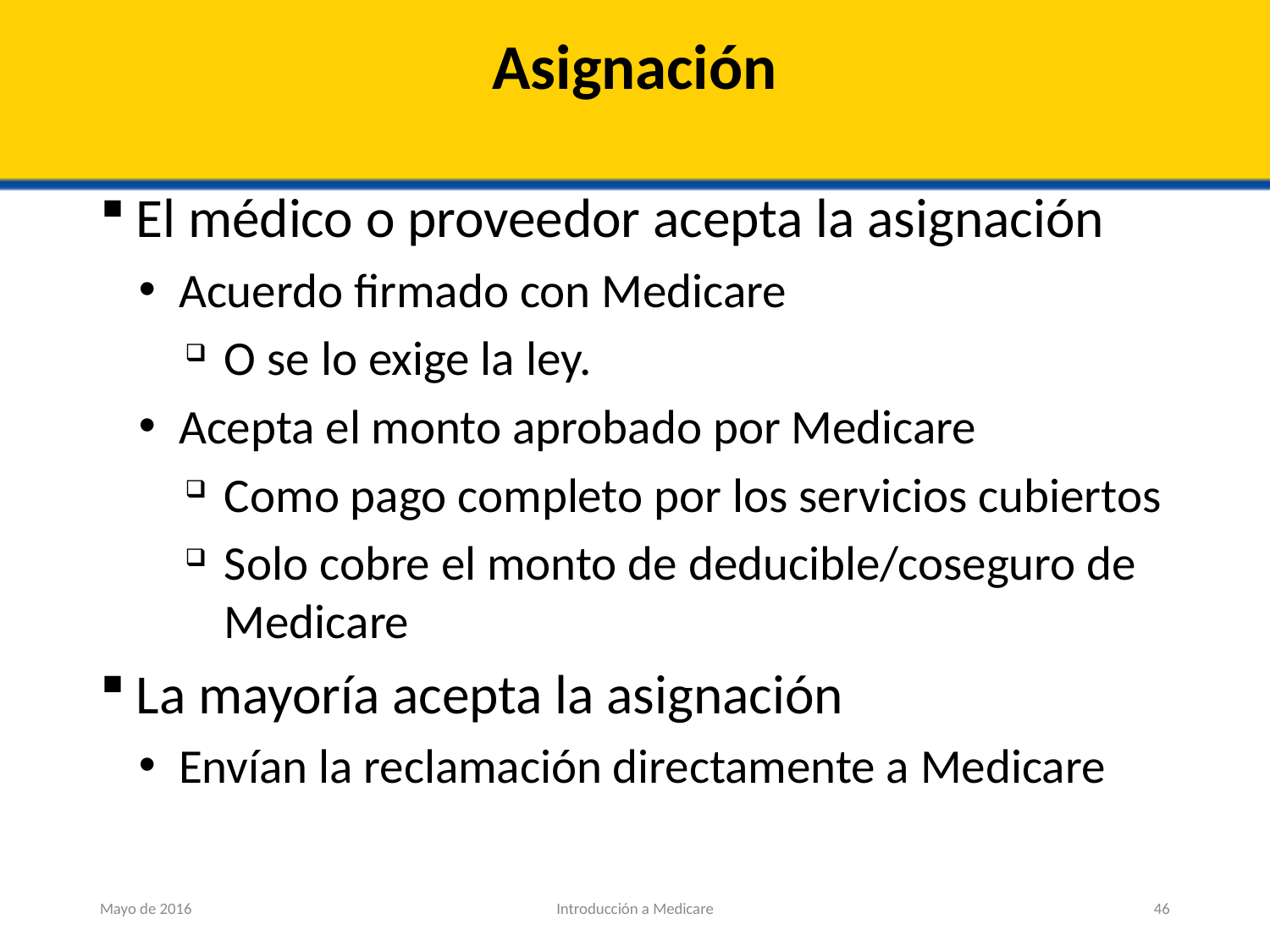

# Asignación
El médico o proveedor acepta la asignación
Acuerdo firmado con Medicare
O se lo exige la ley.
Acepta el monto aprobado por Medicare
Como pago completo por los servicios cubiertos
Solo cobre el monto de deducible/coseguro de Medicare
La mayoría acepta la asignación
Envían la reclamación directamente a Medicare
Mayo de 2016
Introducción a Medicare
46